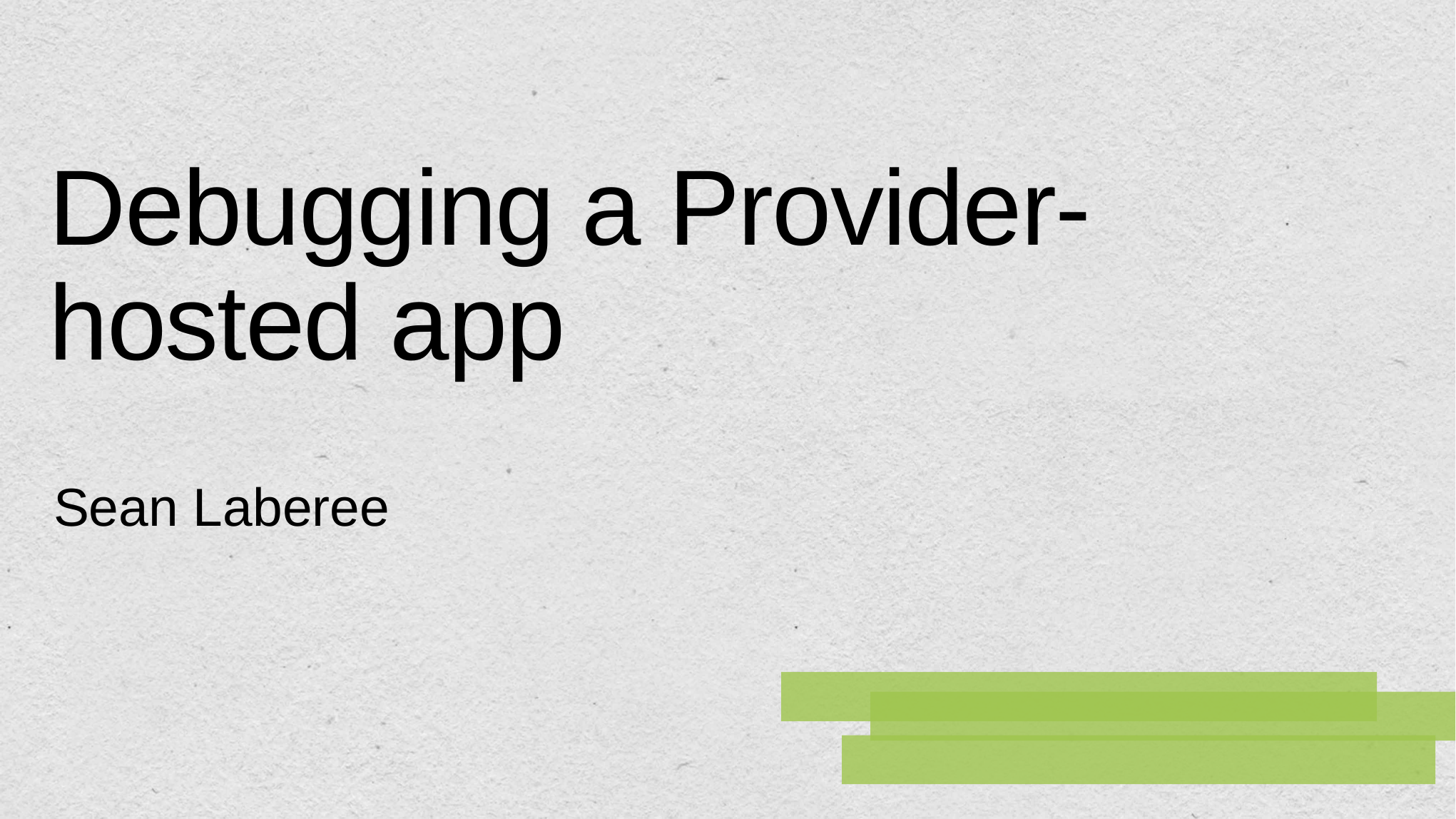

# Debugging a Provider-hosted app
Sean Laberee